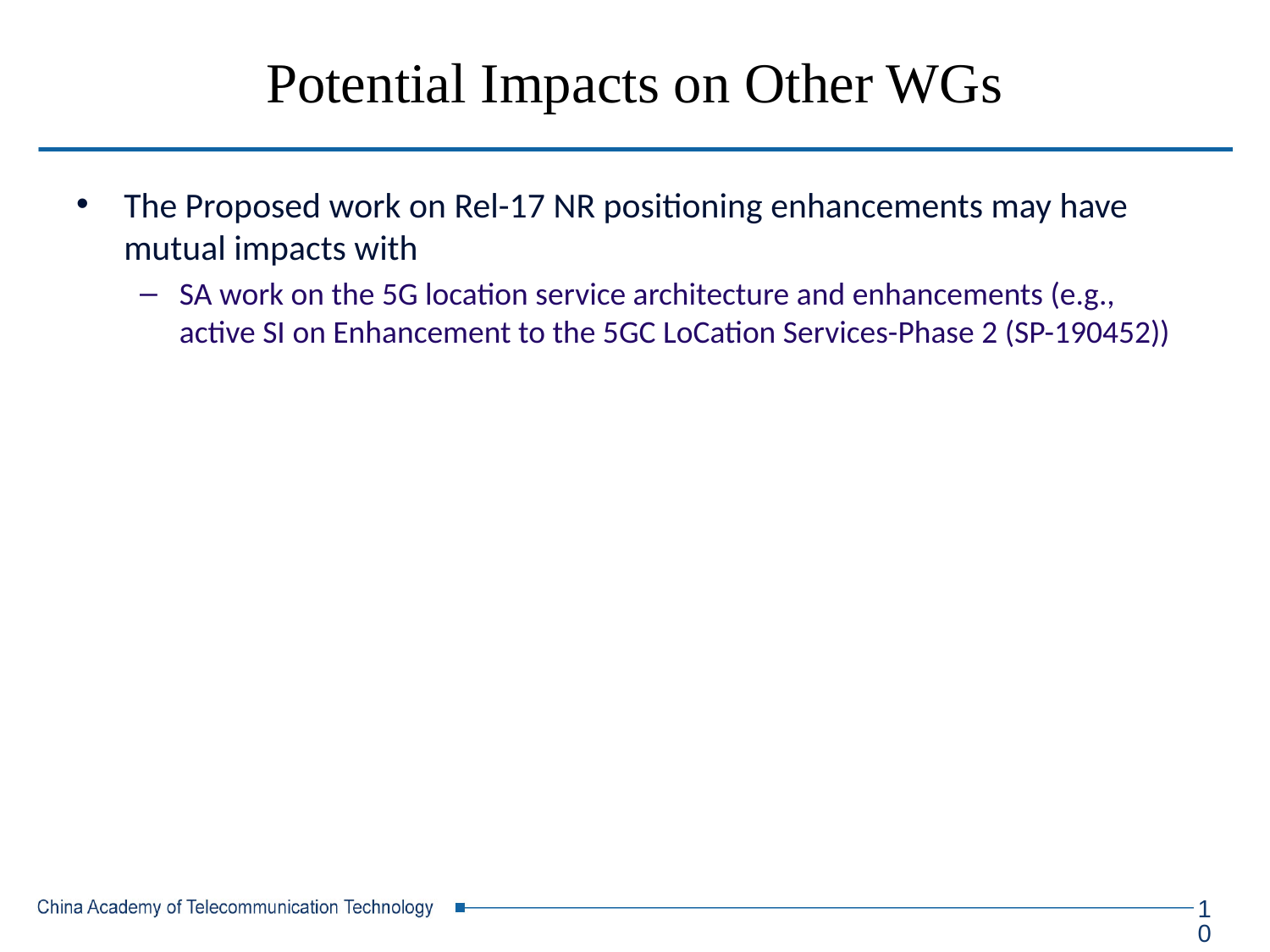

# Potential Impacts on Other WGs
The Proposed work on Rel-17 NR positioning enhancements may have mutual impacts with
SA work on the 5G location service architecture and enhancements (e.g., active SI on Enhancement to the 5GC LoCation Services-Phase 2 (SP-190452))

10